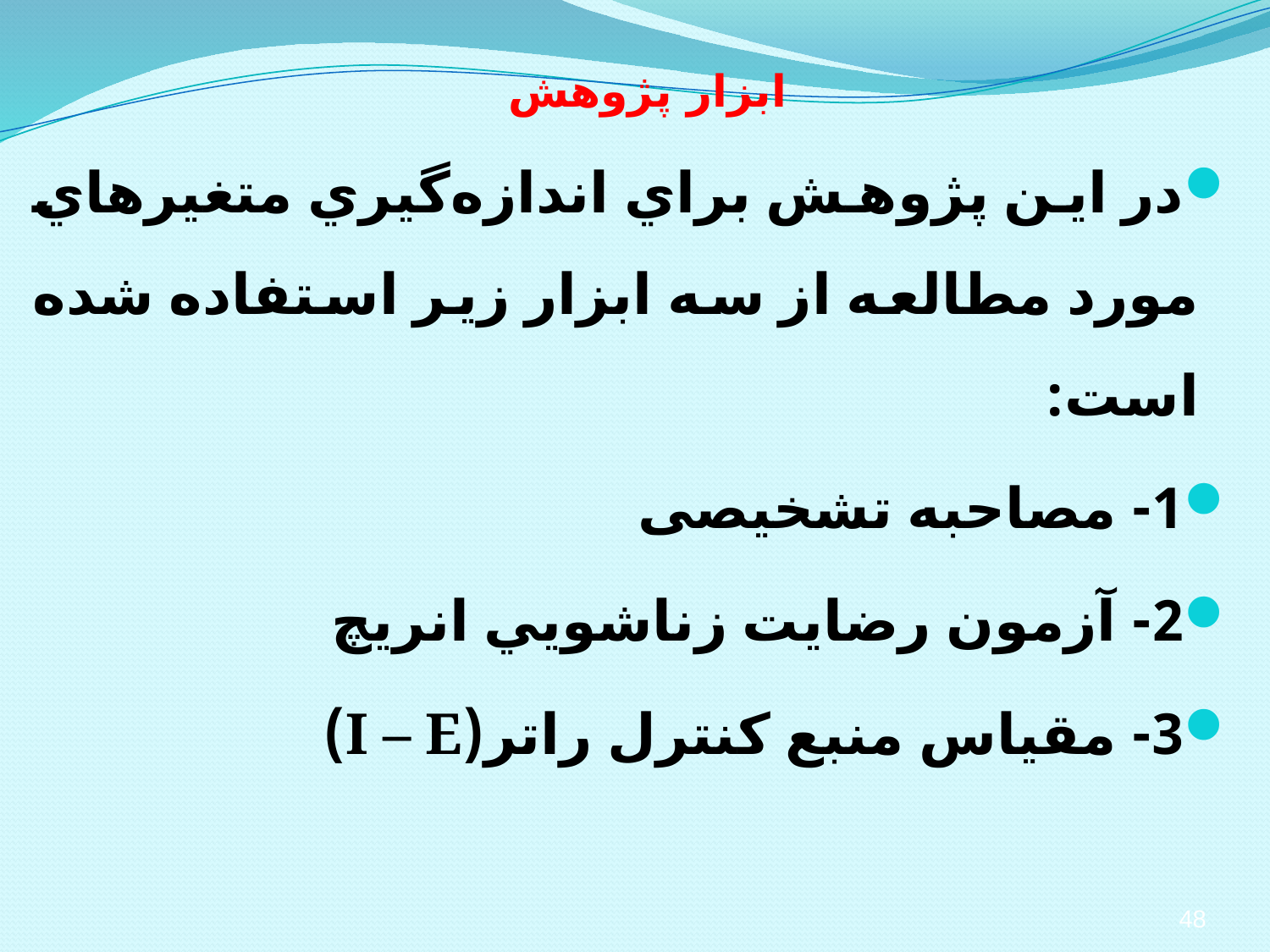

# ابزار پژوهش
در اين پژوهش براي اندازه‌گيري متغيرهاي مورد مطالعه از سه ابزار زیر استفاده شده است:
1- مصاحبه تشخیصی
2- آزمون رضايت زناشويي انريچ
3- مقیاس منبع كنترل راتر(I – E)
48